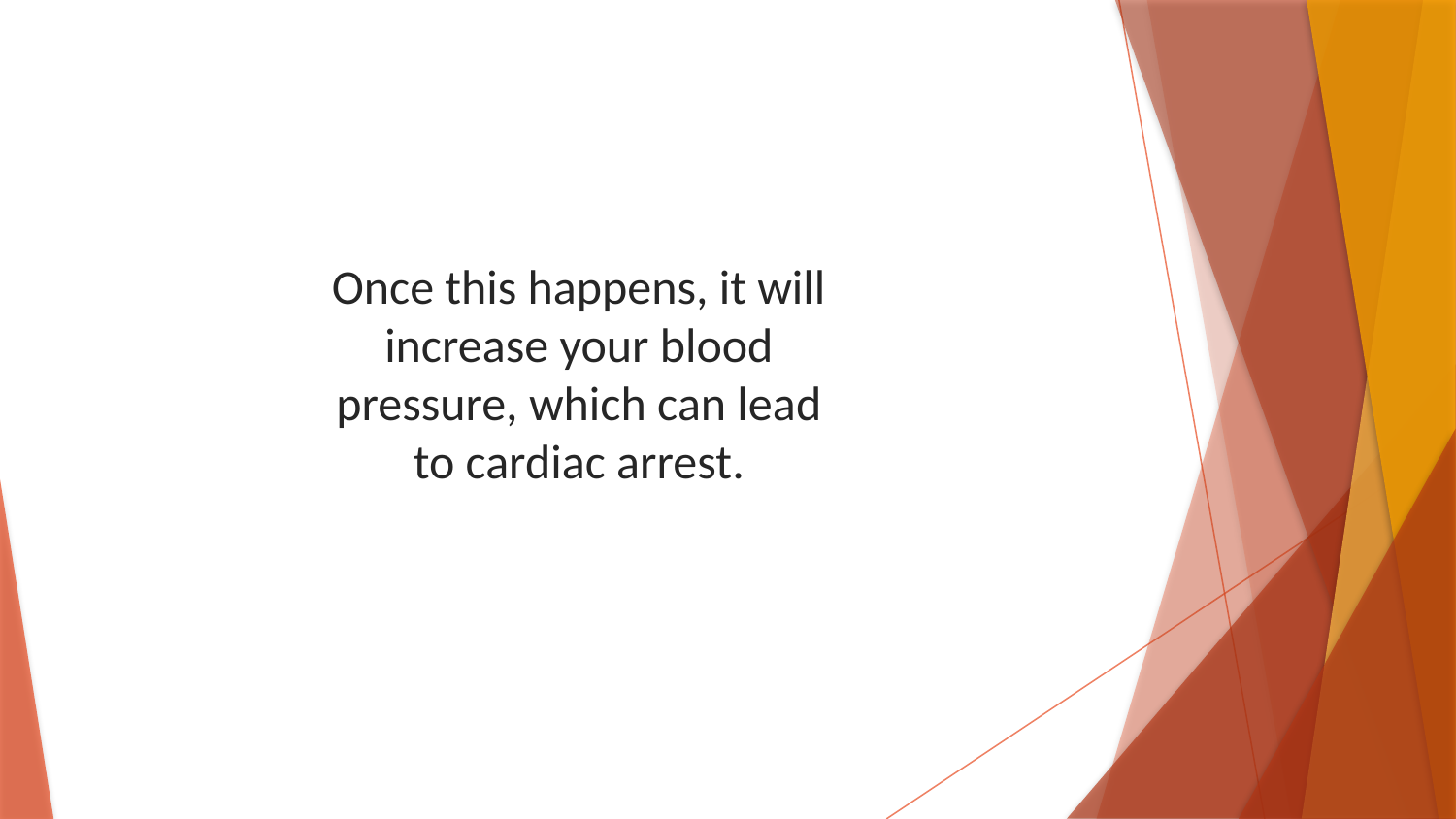

Once this happens, it will increase your blood pressure, which can lead to cardiac arrest.